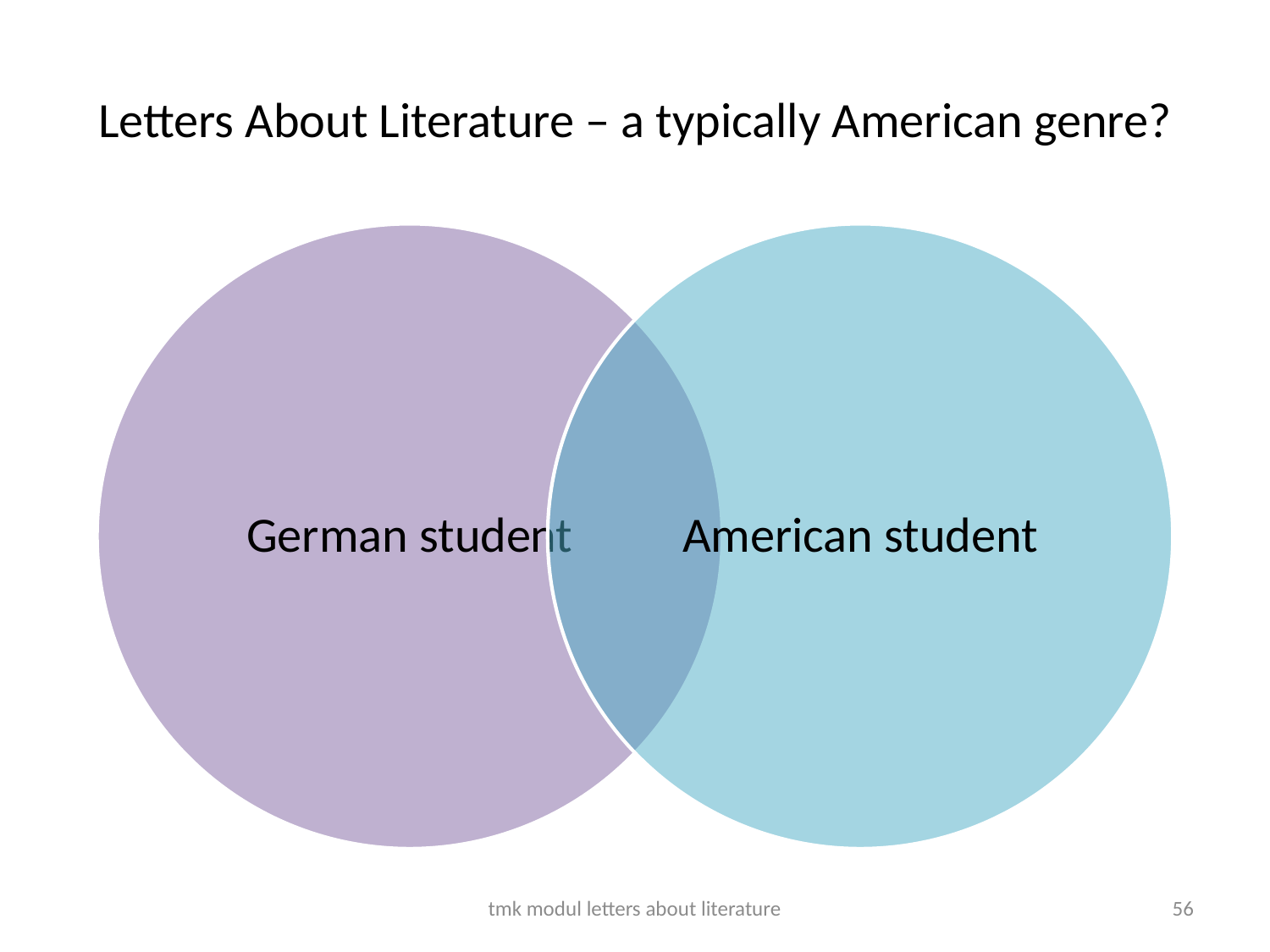

# Letters About Literature – a typically American genre?
German student
American student
tmk modul letters about literature
56